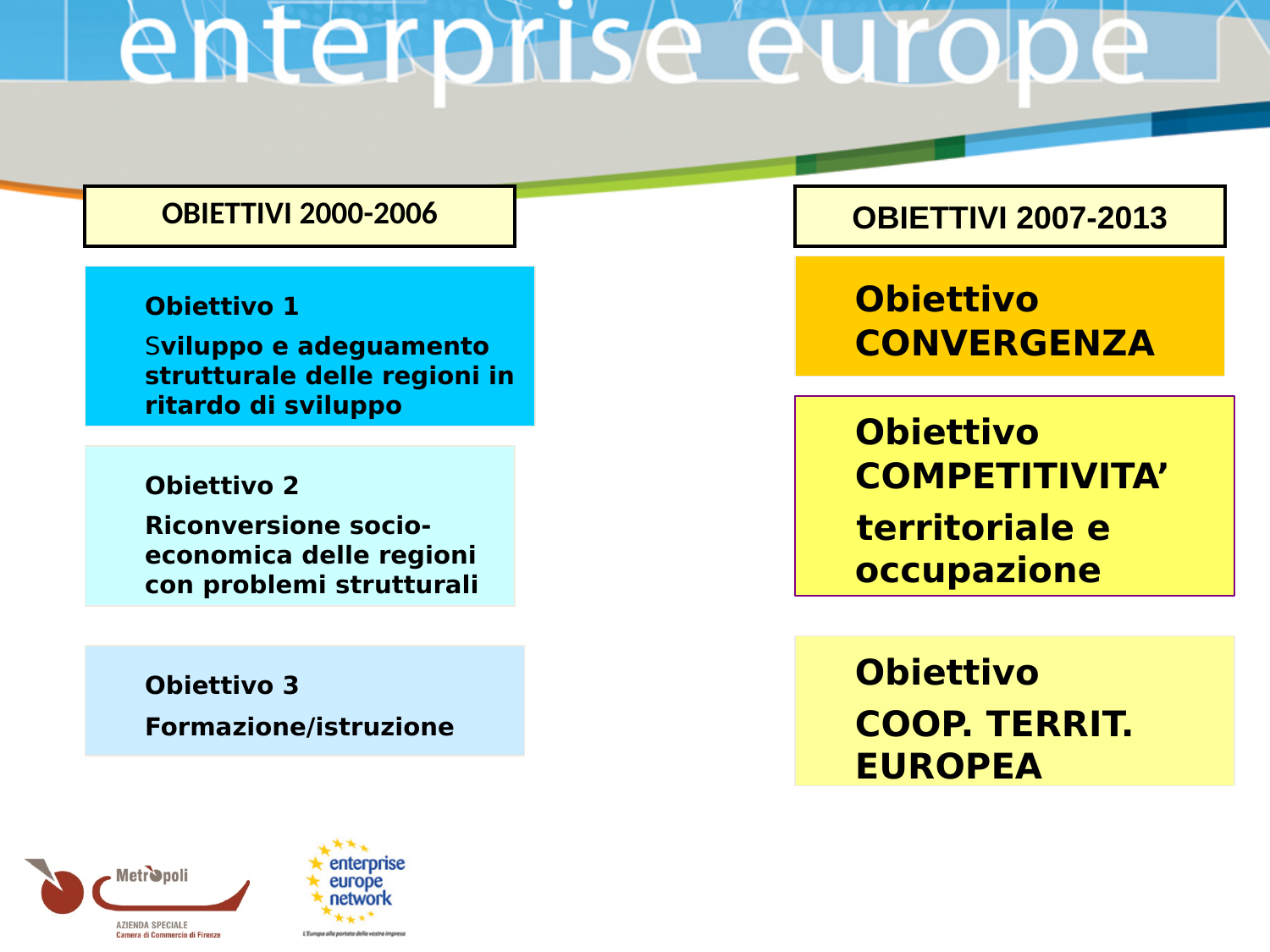

OBIETTIVI 2000-2006
OBIETTIVI 2007-2013
    Obiettivo CONVERGENZA
    Obiettivo 1
	Sviluppo e adeguamento strutturale delle regioni in ritardo di sviluppo
    Obiettivo COMPETITIVITA’
    territoriale e occupazione
    Obiettivo 2
	Riconversione socio-economica delle regioni con problemi strutturali
    Obiettivo
	COOP. TERRIT. EUROPEA
    Obiettivo 3
	Formazione/istruzione